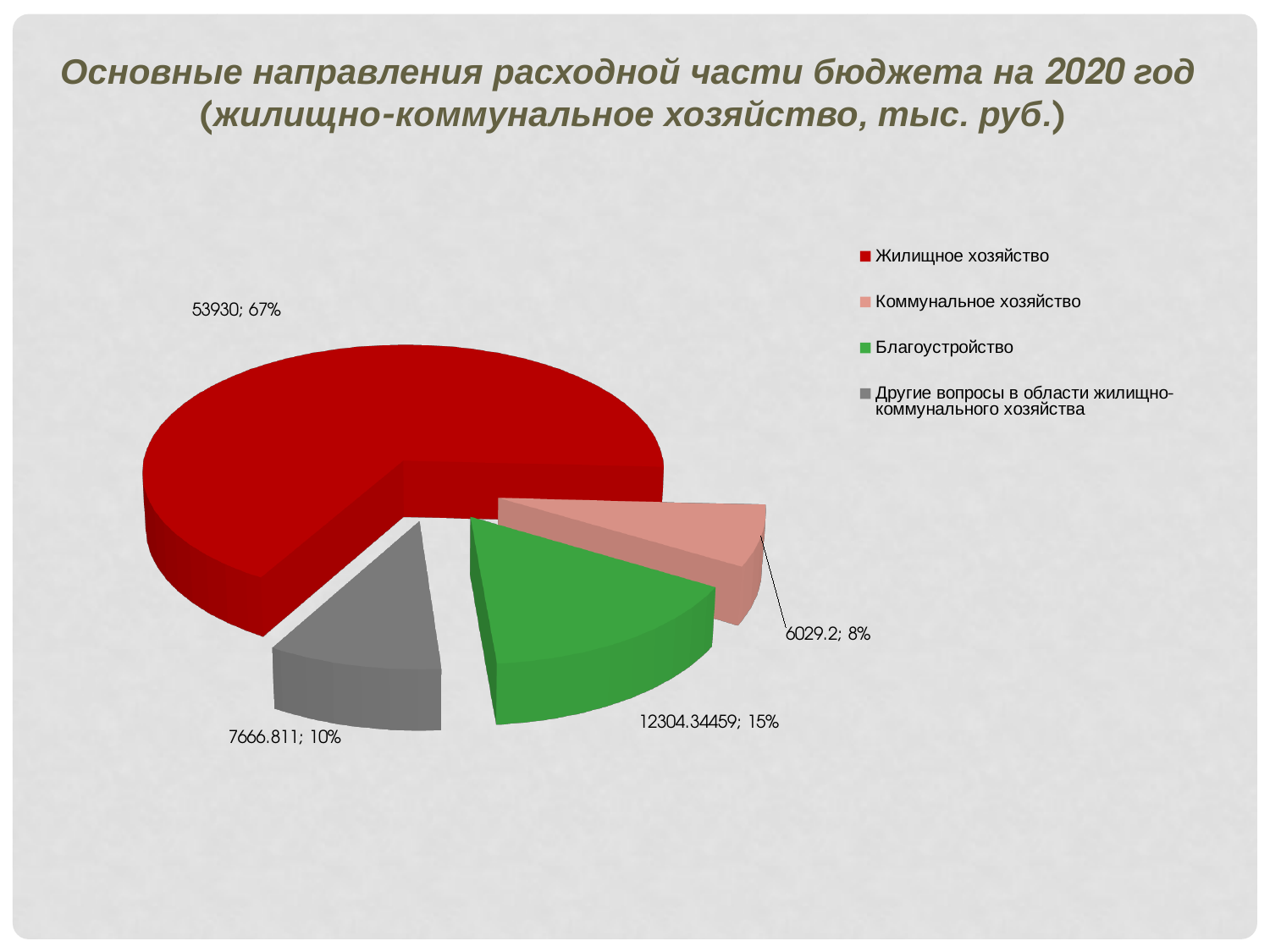

Основные направления расходной части бюджета на 2020 год
(жилищно-коммунальное хозяйство, тыс. руб.)

[unsupported chart]